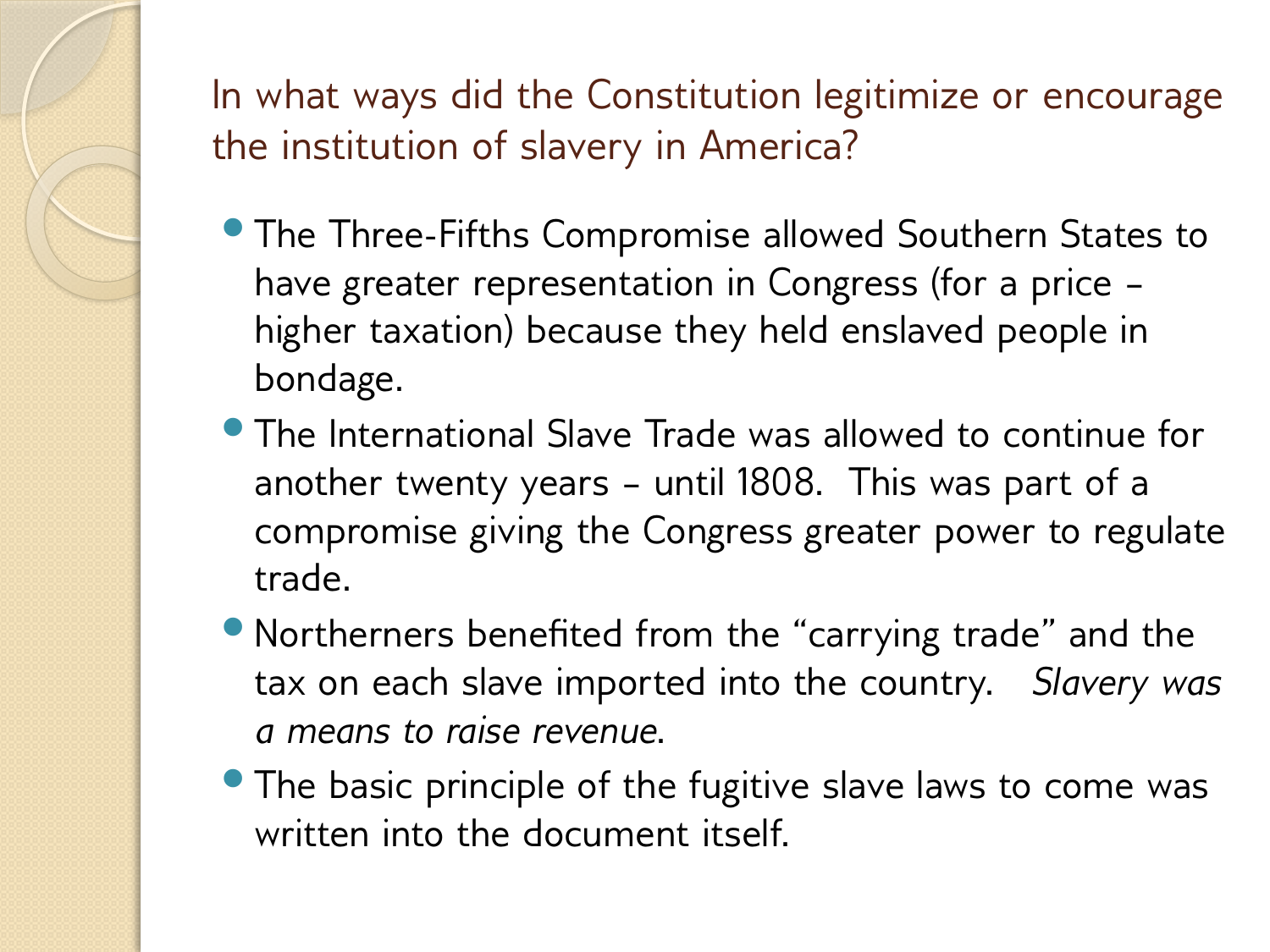

# In what ways did the Constitution legitimize or encourage the institution of slavery in America?
The Three-Fifths Compromise allowed Southern States to have greater representation in Congress (for a price – higher taxation) because they held enslaved people in bondage.
The International Slave Trade was allowed to continue for another twenty years – until 1808.  This was part of a compromise giving the Congress greater power to regulate trade.
Northerners benefited from the “carrying trade” and the tax on each slave imported into the country.   Slavery was a means to raise revenue.
The basic principle of the fugitive slave laws to come was written into the document itself.